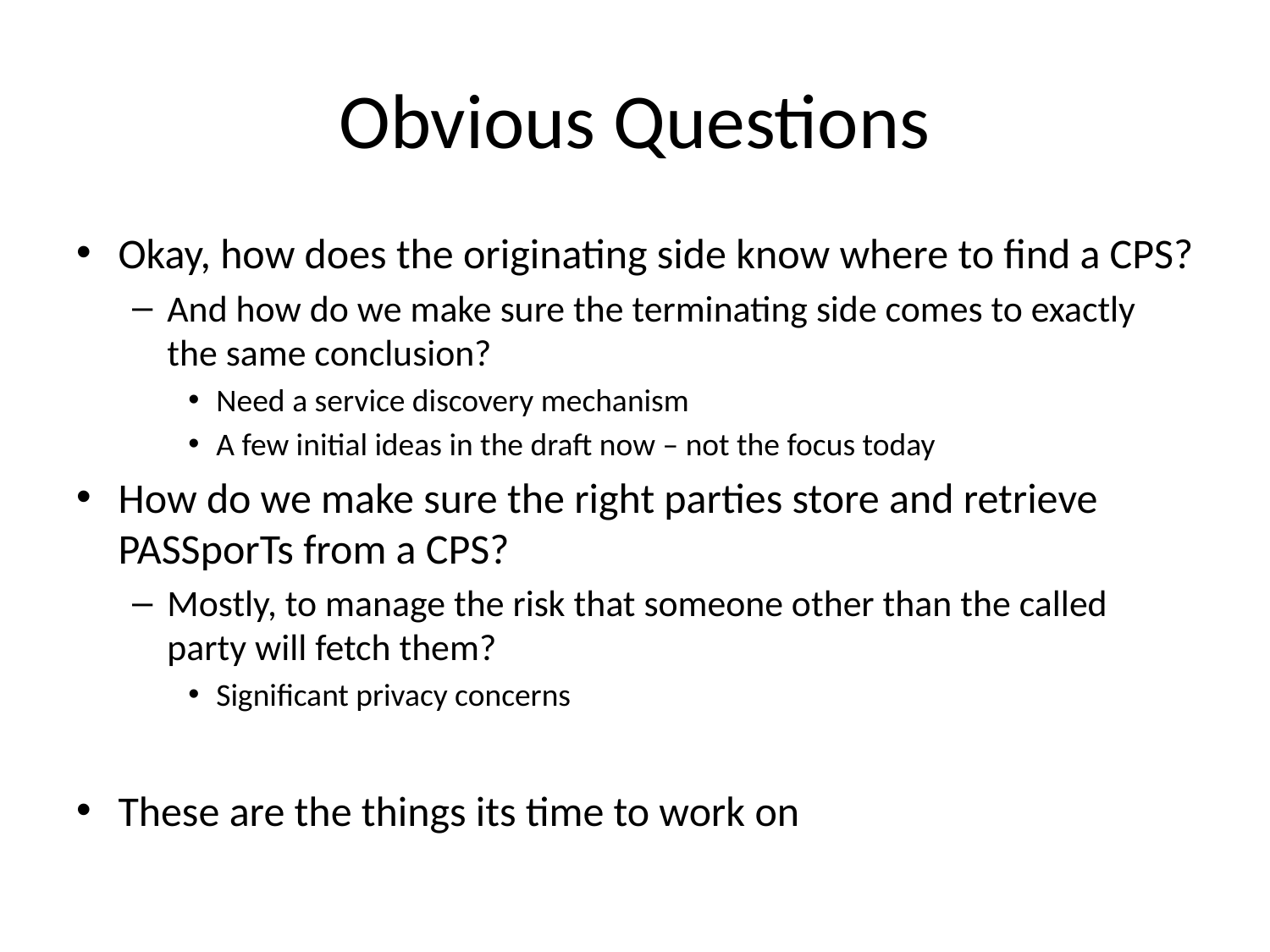

# Obvious Questions
Okay, how does the originating side know where to find a CPS?
And how do we make sure the terminating side comes to exactly the same conclusion?
Need a service discovery mechanism
A few initial ideas in the draft now – not the focus today
How do we make sure the right parties store and retrieve PASSporTs from a CPS?
Mostly, to manage the risk that someone other than the called party will fetch them?
Significant privacy concerns

These are the things its time to work on